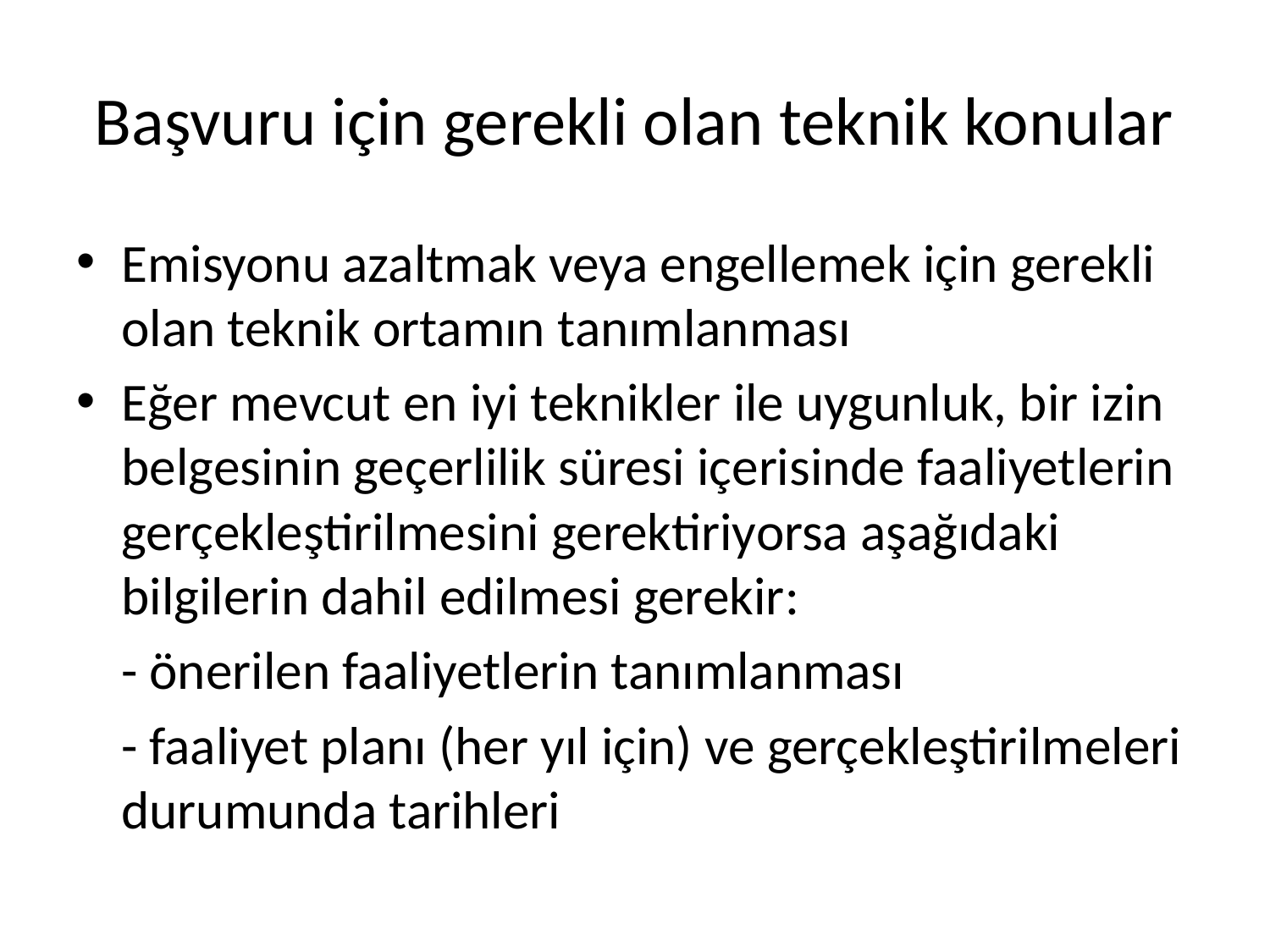

# Başvuru için gerekli olan teknik konular
Emisyonu azaltmak veya engellemek için gerekli olan teknik ortamın tanımlanması
Eğer mevcut en iyi teknikler ile uygunluk, bir izin belgesinin geçerlilik süresi içerisinde faaliyetlerin gerçekleştirilmesini gerektiriyorsa aşağıdaki bilgilerin dahil edilmesi gerekir:
	- önerilen faaliyetlerin tanımlanması
	- faaliyet planı (her yıl için) ve gerçekleştirilmeleri durumunda tarihleri